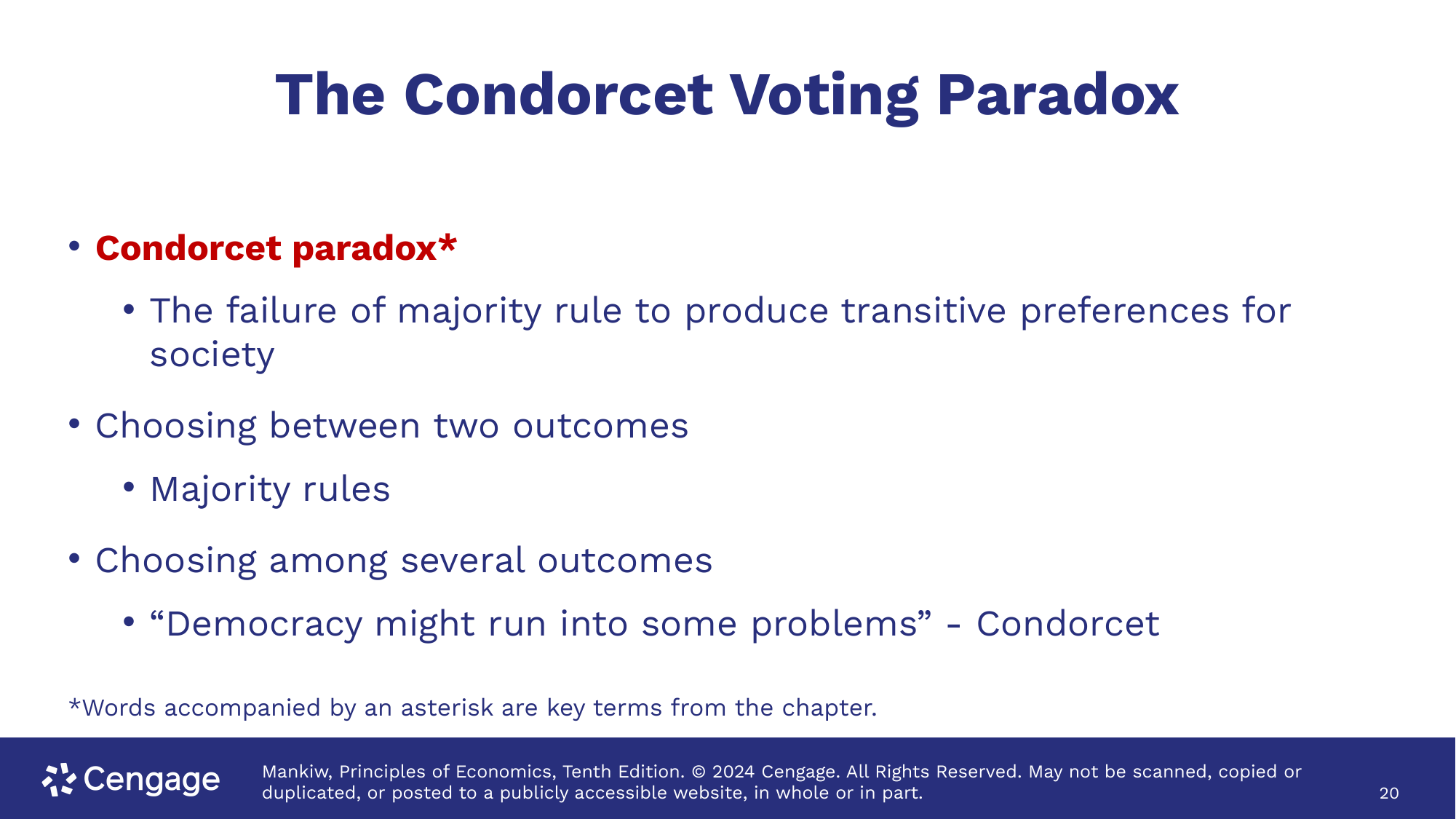

# The Condorcet Voting Paradox
Condorcet paradox*
The failure of majority rule to produce transitive preferences for society
Choosing between two outcomes
Majority rules
Choosing among several outcomes
“Democracy might run into some problems” - Condorcet
*Words accompanied by an asterisk are key terms from the chapter.